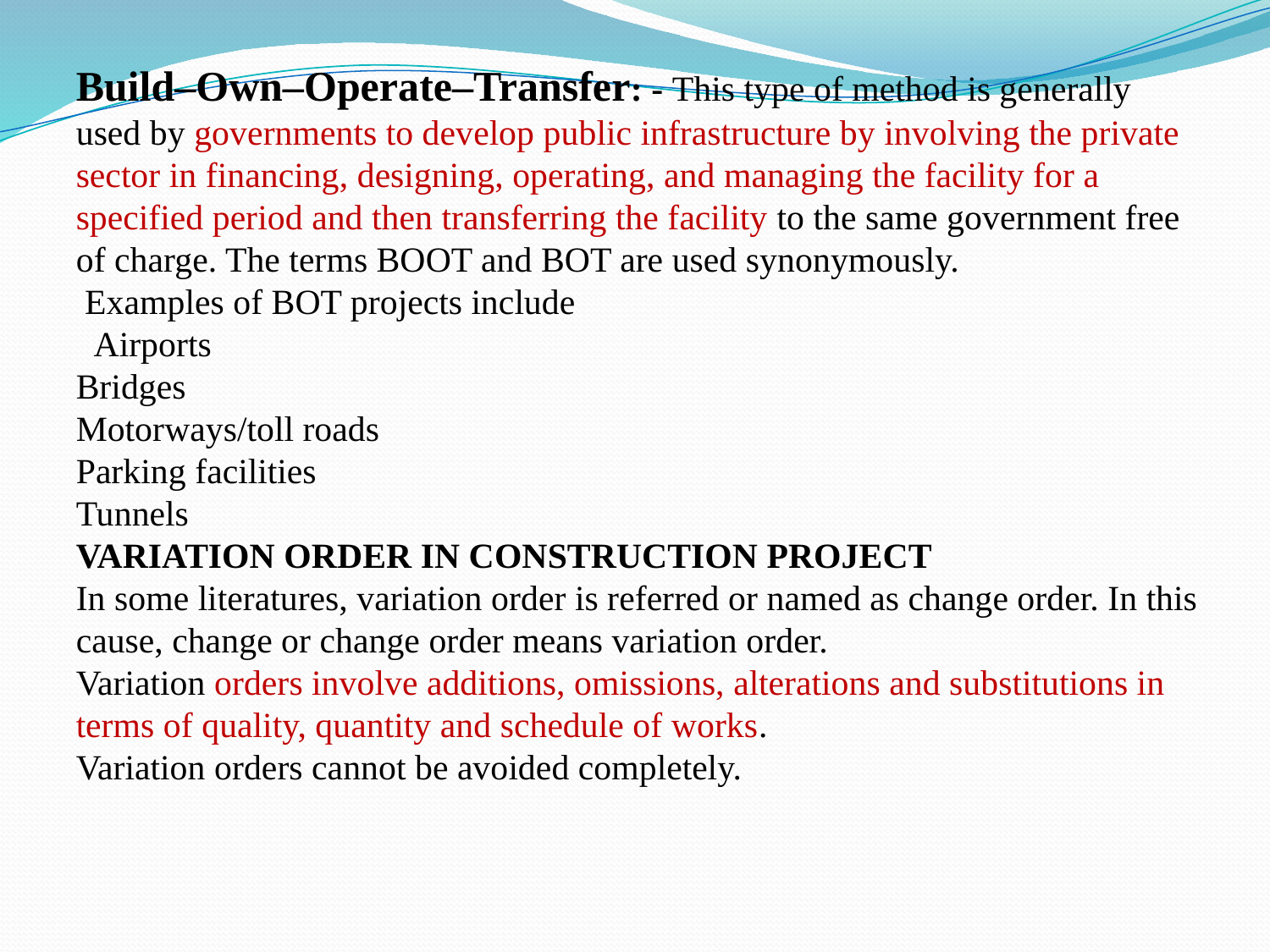

Build–Own–Operate–Transfer: - This type of method is generally used by governments to develop public infrastructure by involving the private sector in financing, designing, operating, and managing the facility for a specified period and then transferring the facility to the same government free of charge. The terms BOOT and BOT are used synonymously.
 Examples of BOT projects include
  Airports
Bridges
Motorways/toll roads
Parking facilities
Tunnels
VARIATION ORDER IN CONSTRUCTION PROJECT
In some literatures, variation order is referred or named as change order. In this cause, change or change order means variation order.
Variation orders involve additions, omissions, alterations and substitutions in terms of quality, quantity and schedule of works.
Variation orders cannot be avoided completely.